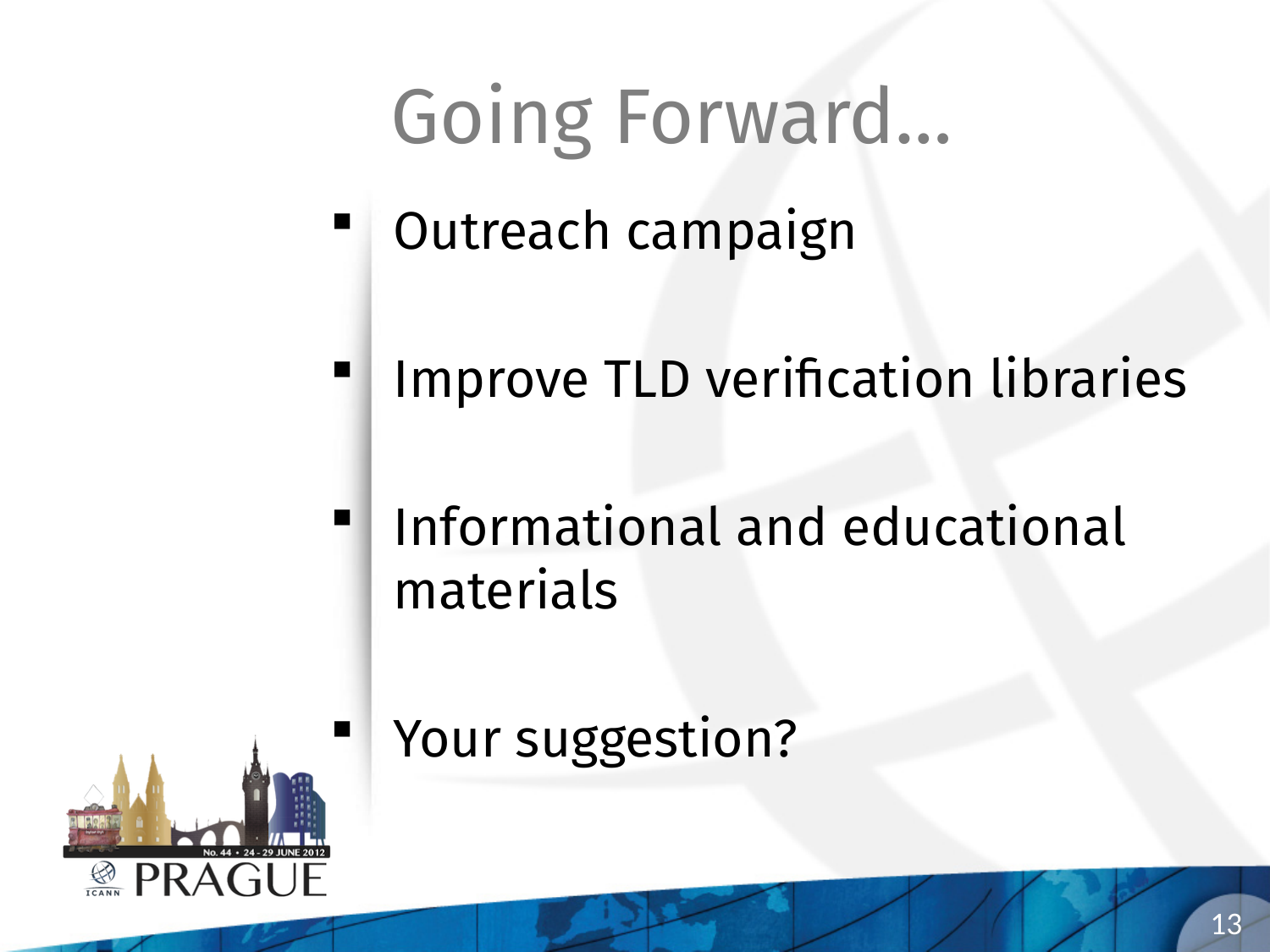

Going Forward…
Outreach campaign

Improve TLD verification libraries

Informational and educational materials

Your suggestion?

13